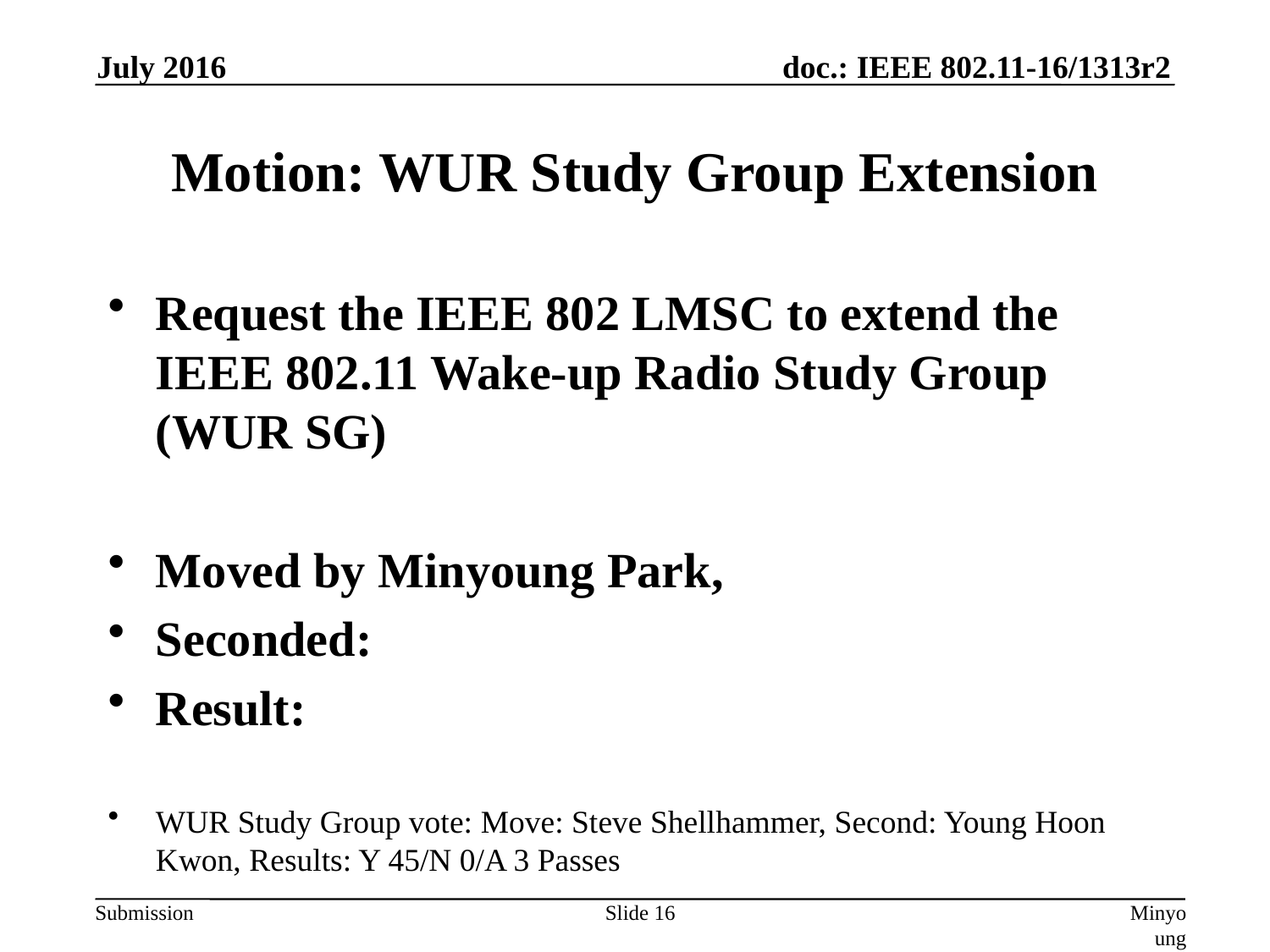

July 2016
# Motion: WUR Study Group Extension
Request the IEEE 802 LMSC to extend the IEEE 802.11 Wake-up Radio Study Group (WUR SG)

Moved by Minyoung Park,
Seconded:
Result:

WUR Study Group vote: Move: Steve Shellhammer, Second: Young Hoon Kwon, Results: Y 45/N 0/A 3 Passes

Slide 16
Minyoung Park (Intel Corp.)